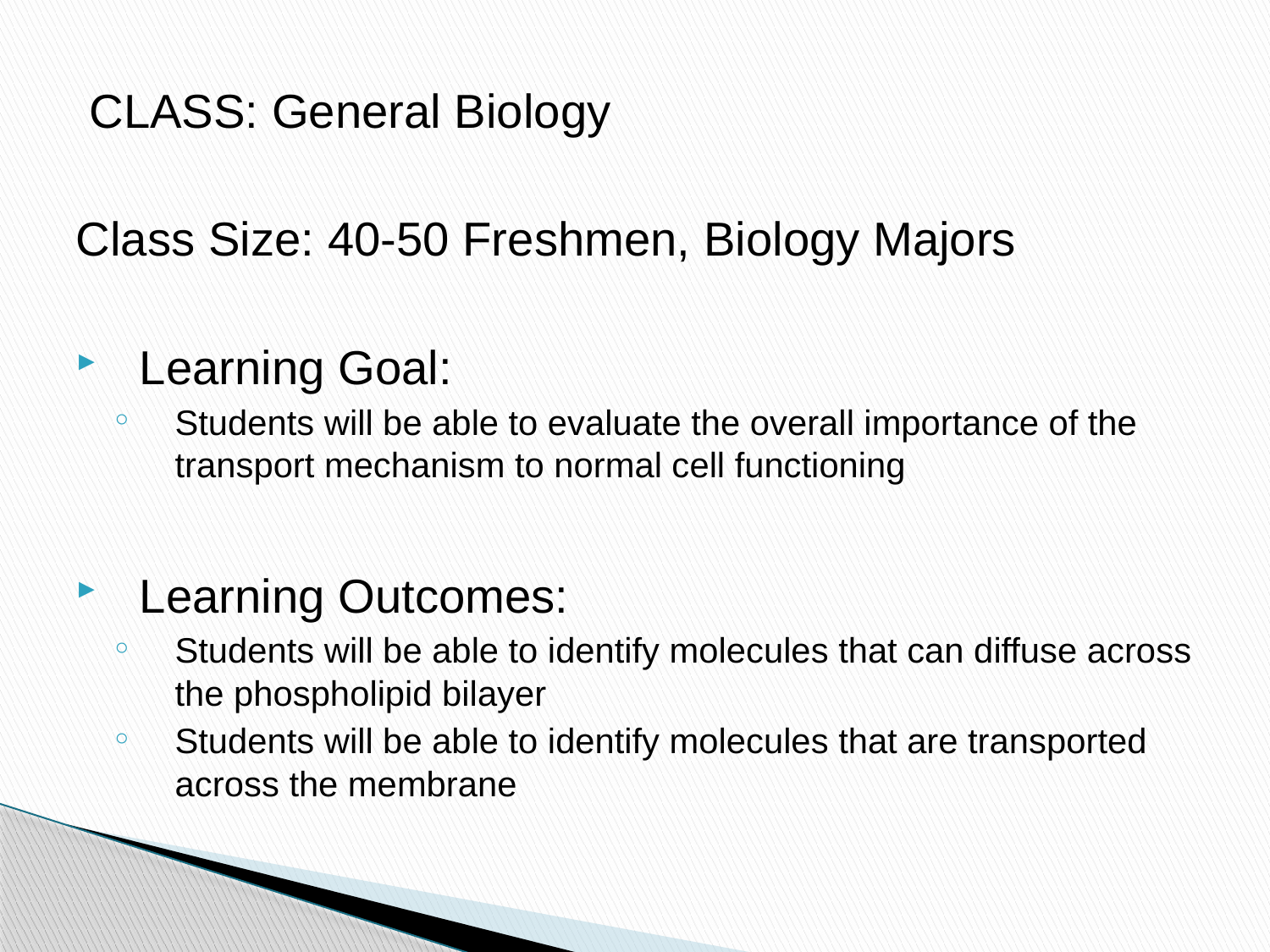

CLASS: General Biology

Class Size: 40-50 Freshmen, Biology Majors

Learning Goal:
Students will be able to evaluate the overall importance of the transport mechanism to normal cell functioning

Learning Outcomes:
Students will be able to identify molecules that can diffuse across the phospholipid bilayer
Students will be able to identify molecules that are transported across the membrane